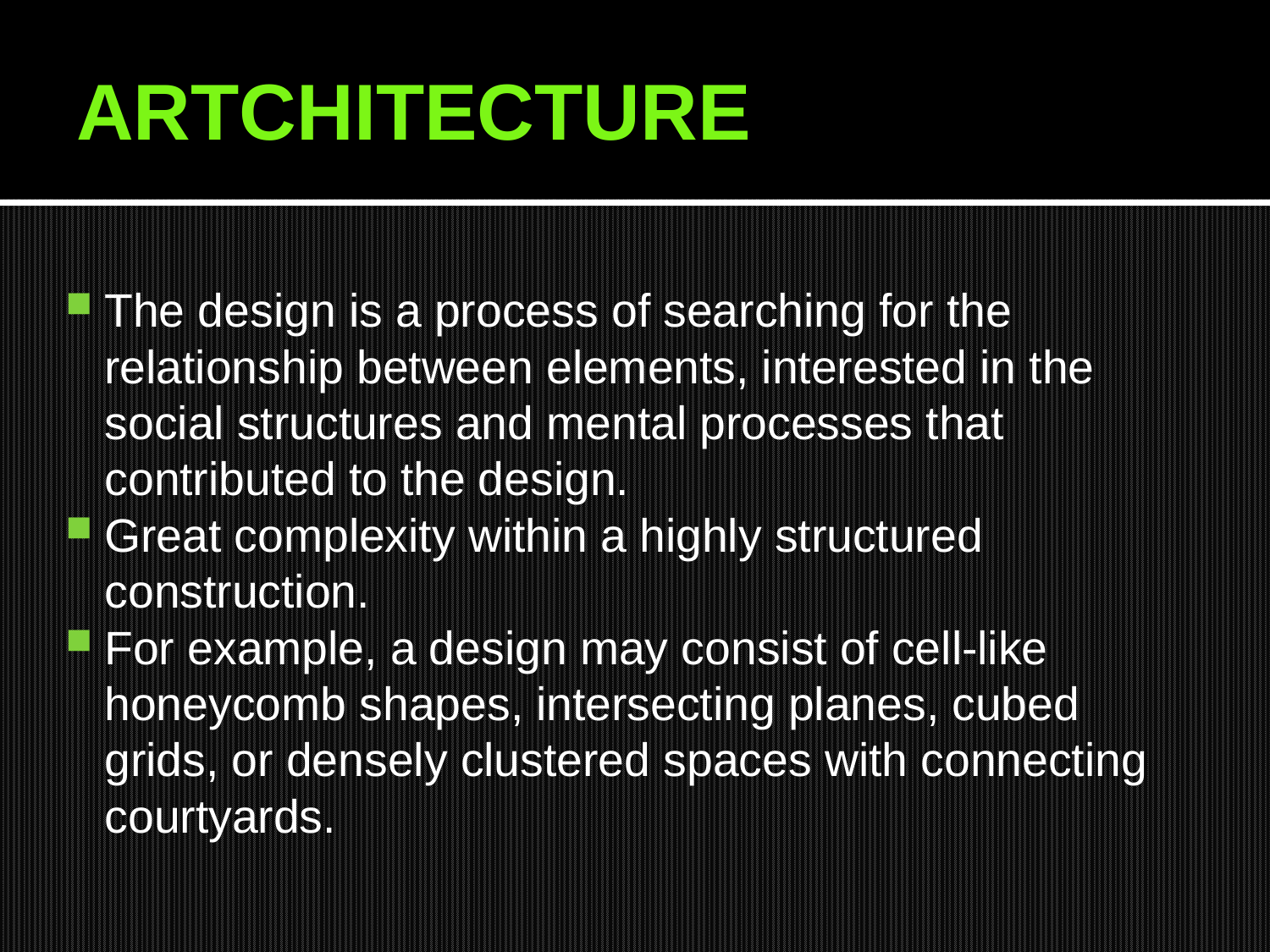

# ARTCHITECTURE

The design is a process of searching for the relationship between elements, interested in the social structures and mental processes that contributed to the design.
Great complexity within a highly structured construction.
For example, a design may consist of cell-like honeycomb shapes, intersecting planes, cubed grids, or densely clustered spaces with connecting courtyards.